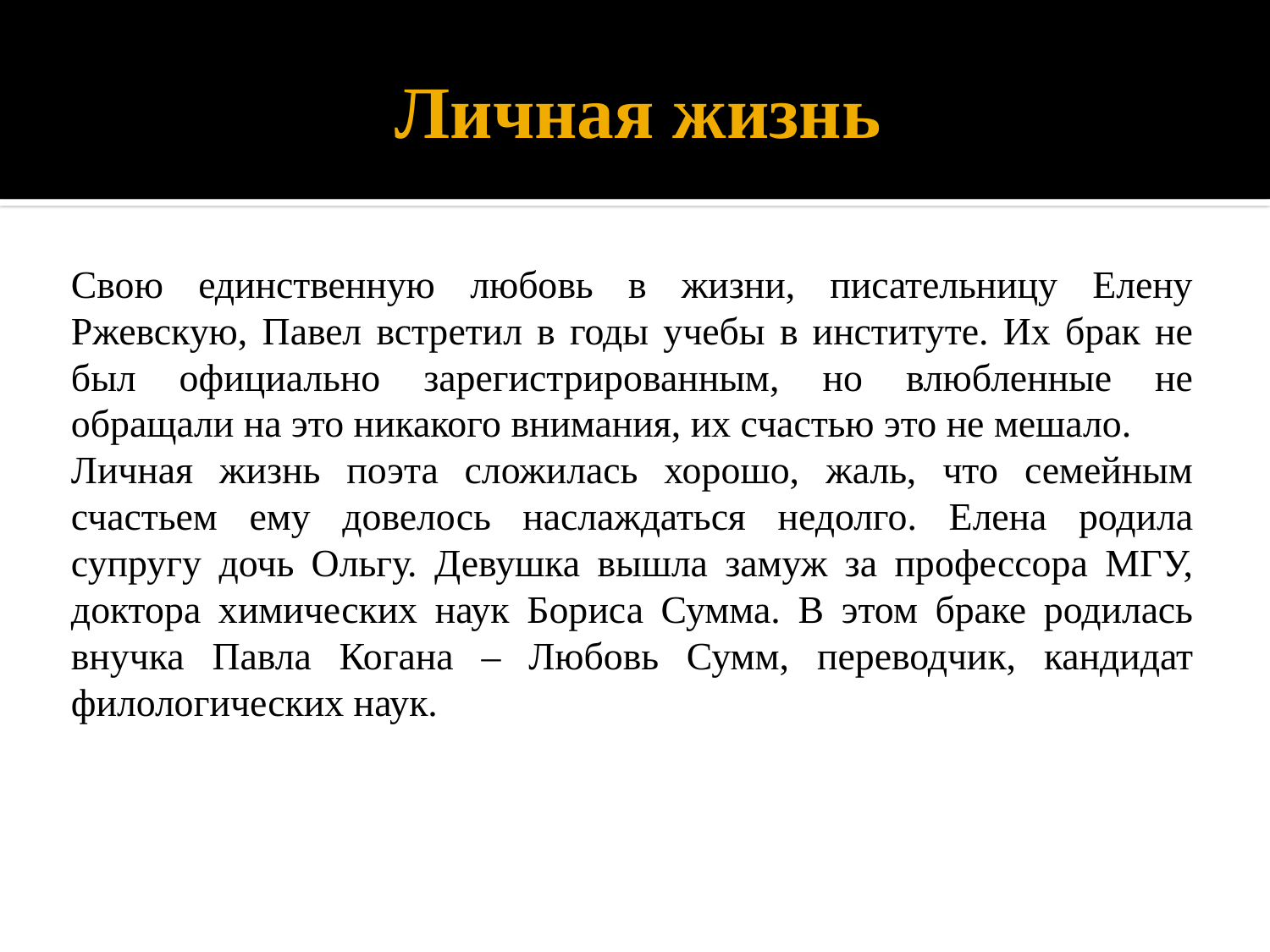

# Личная жизнь
Свою единственную любовь в жизни, писательницу Елену Ржевскую, Павел встретил в годы учебы в институте. Их брак не был официально зарегистрированным, но влюбленные не обращали на это никакого внимания, их счастью это не мешало.
Личная жизнь поэта сложилась хорошо, жаль, что семейным счастьем ему довелось наслаждаться недолго. Елена родила супругу дочь Ольгу. Девушка вышла замуж за профессора МГУ, доктора химических наук Бориса Сумма. В этом браке родилась внучка Павла Когана – Любовь Сумм, переводчик, кандидат филологических наук.